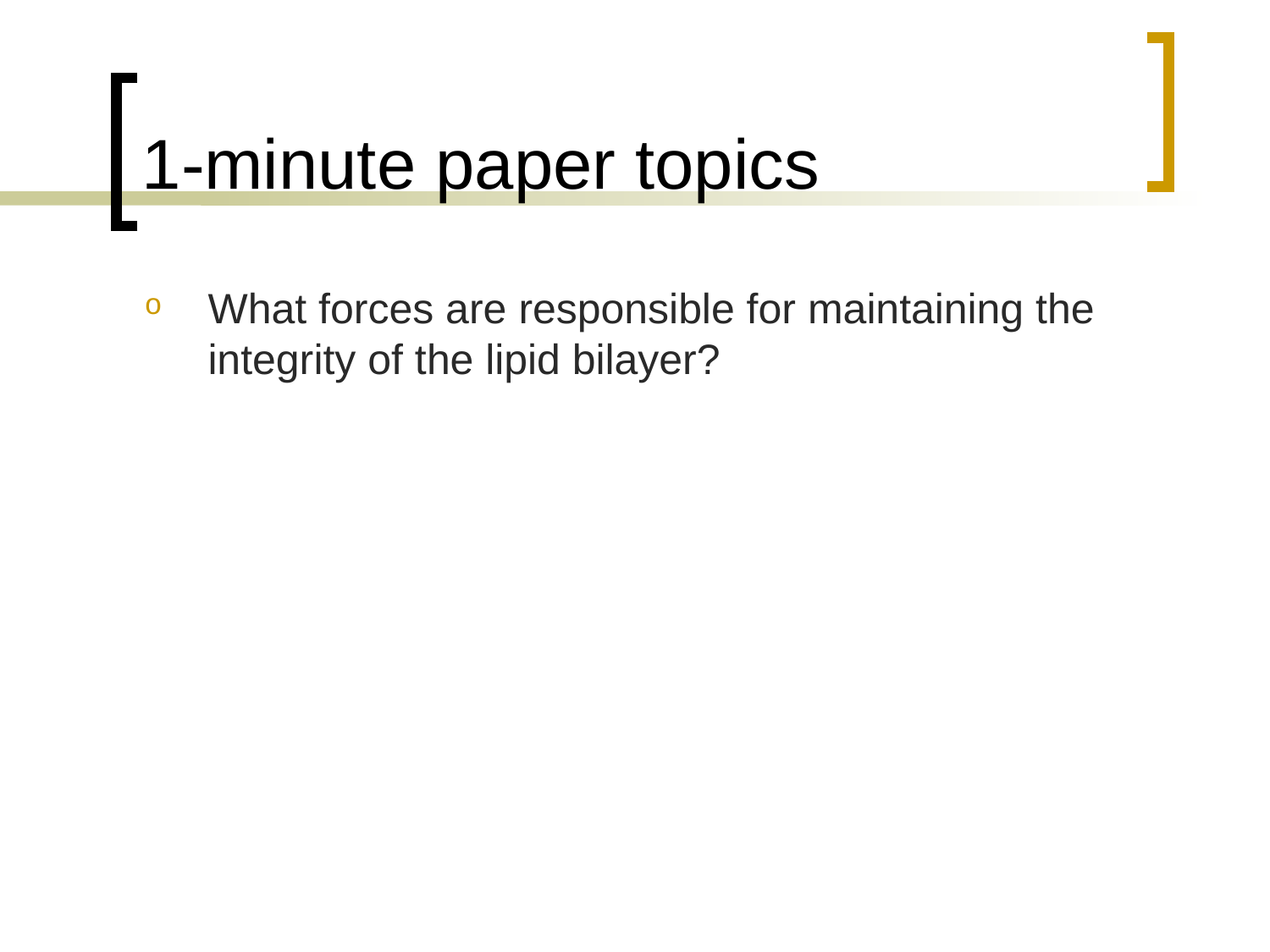

# 1-minute paper topics
What forces are responsible for maintaining the integrity of the lipid bilayer?